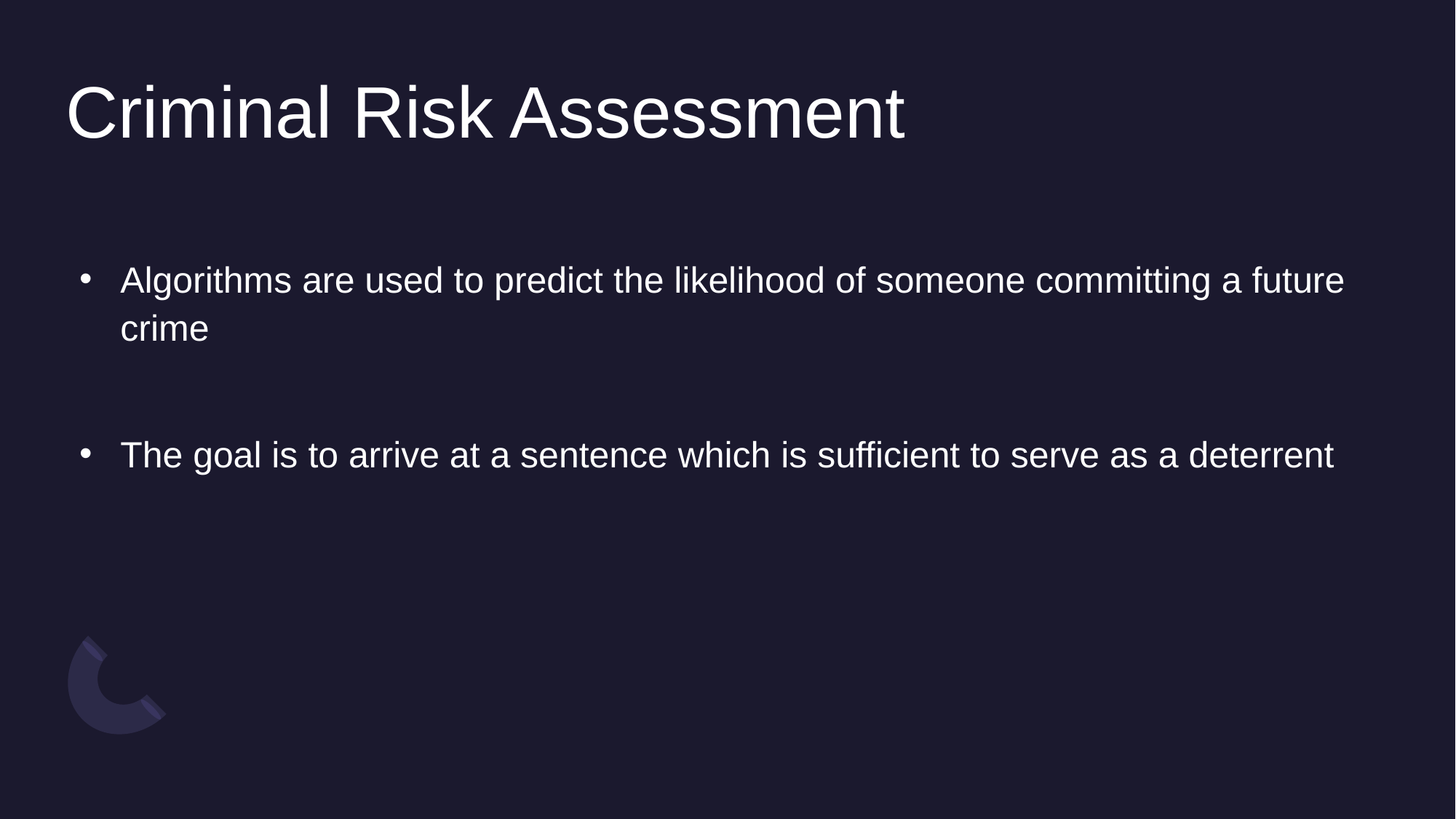

# Criminal Risk Assessment
Algorithms are used to predict the likelihood of someone committing a future crime

The goal is to arrive at a sentence which is sufficient to serve as a deterrent